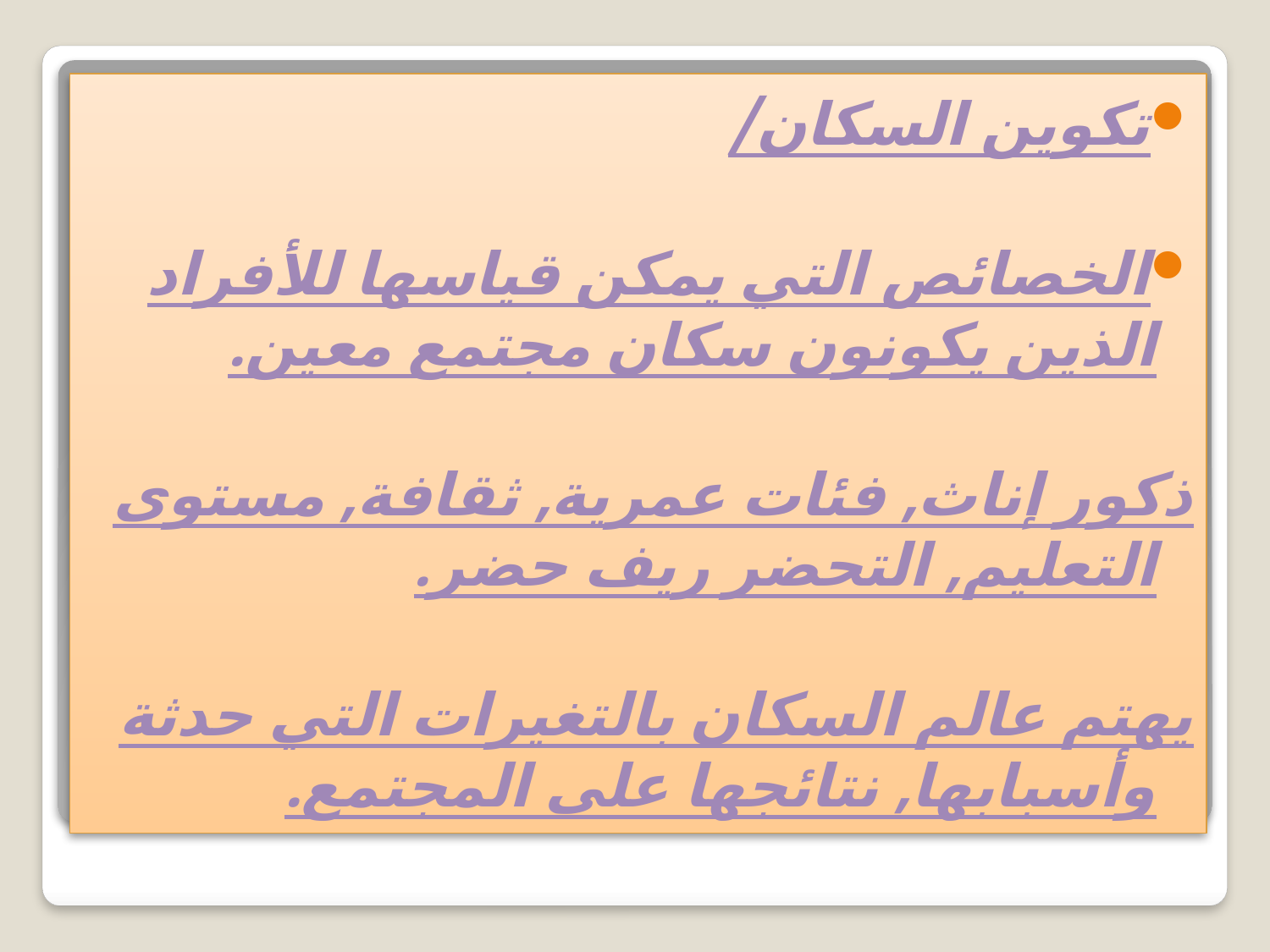

تكوين السكان/

الخصائص التي يمكن قياسها للأفراد الذين يكونون سكان مجتمع معين.

ذكور إناث, فئات عمرية, ثقافة, مستوى التعليم, التحضر ريف حضر.

يهتم عالم السكان بالتغيرات التي حدثة وأسبابها, نتائجها على المجتمع.

#